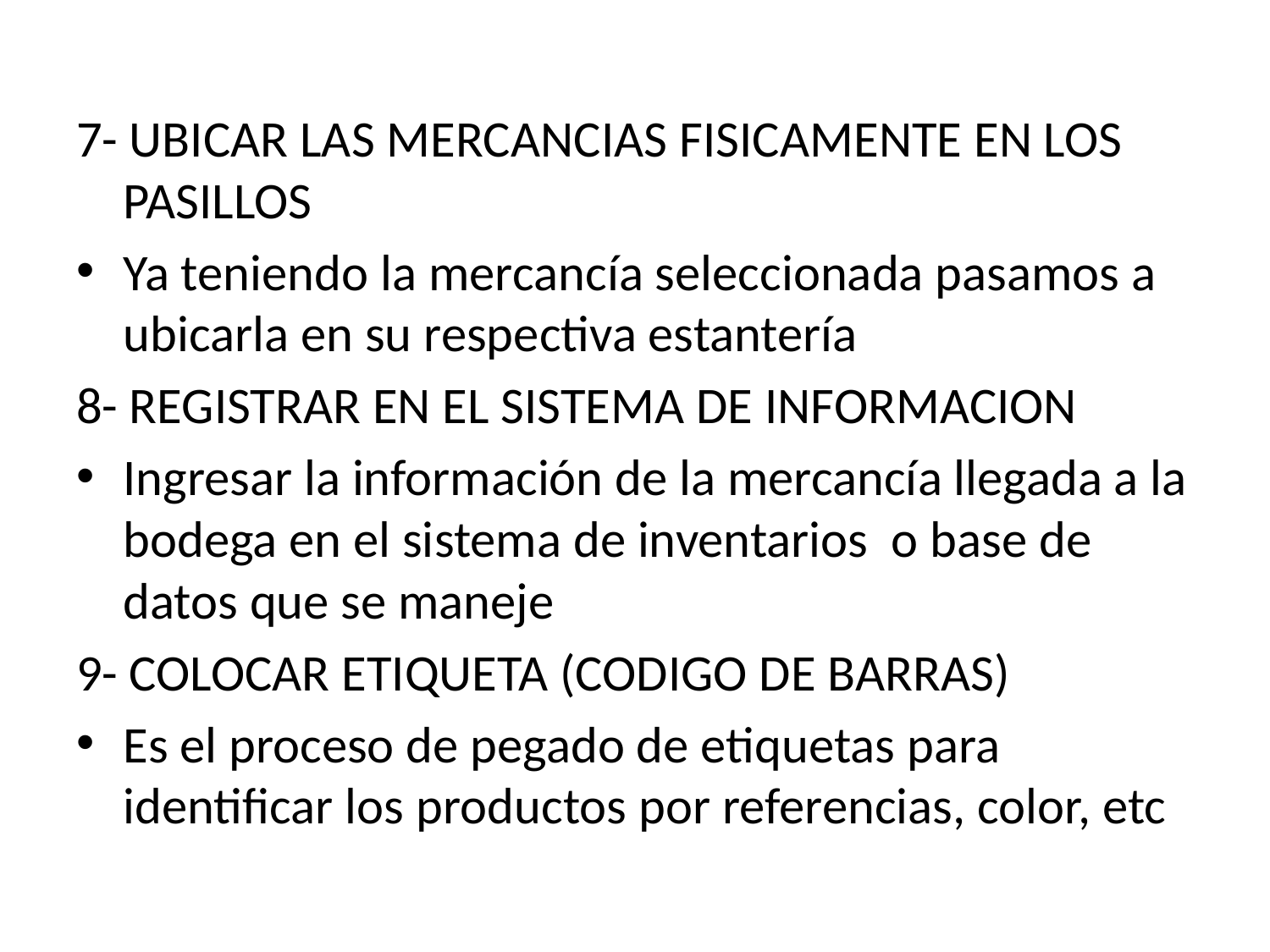

#
7- UBICAR LAS MERCANCIAS FISICAMENTE EN LOS PASILLOS
Ya teniendo la mercancía seleccionada pasamos a ubicarla en su respectiva estantería
8- REGISTRAR EN EL SISTEMA DE INFORMACION
Ingresar la información de la mercancía llegada a la bodega en el sistema de inventarios  o base de datos que se maneje
9- COLOCAR ETIQUETA (CODIGO DE BARRAS)
Es el proceso de pegado de etiquetas para identificar los productos por referencias, color, etc